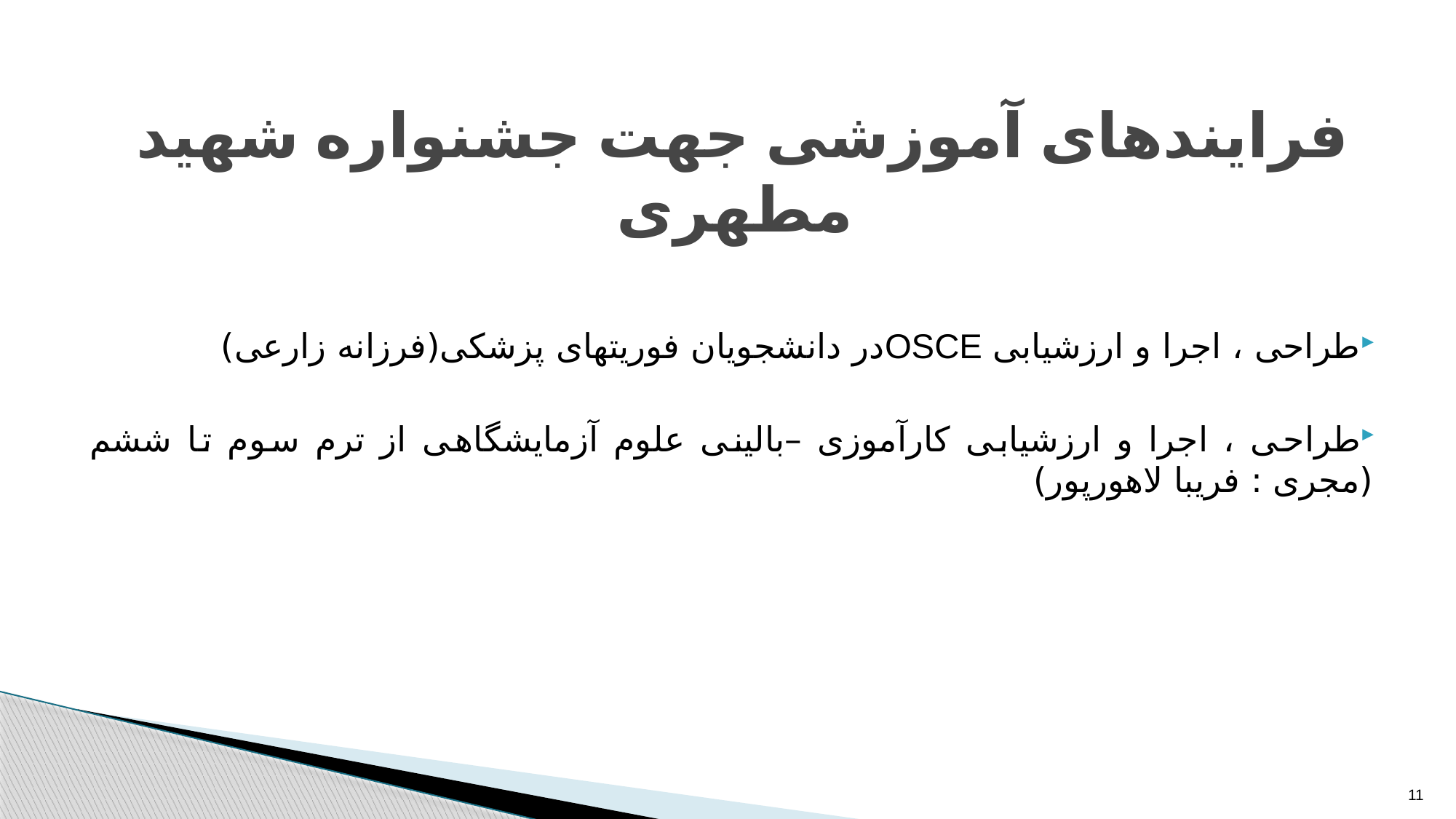

# فرایندهای آموزشی جهت جشنواره شهید مطهری
طراحی ، اجرا و ارزشیابی OSCEدر دانشجویان فوریتهای پزشکی(فرزانه زارعی)

طراحی ، اجرا و ارزشیابی کارآموزی –بالینی علوم آزمایشگاهی از ترم سوم تا ششم (مجری : فریبا لاهورپور)
11